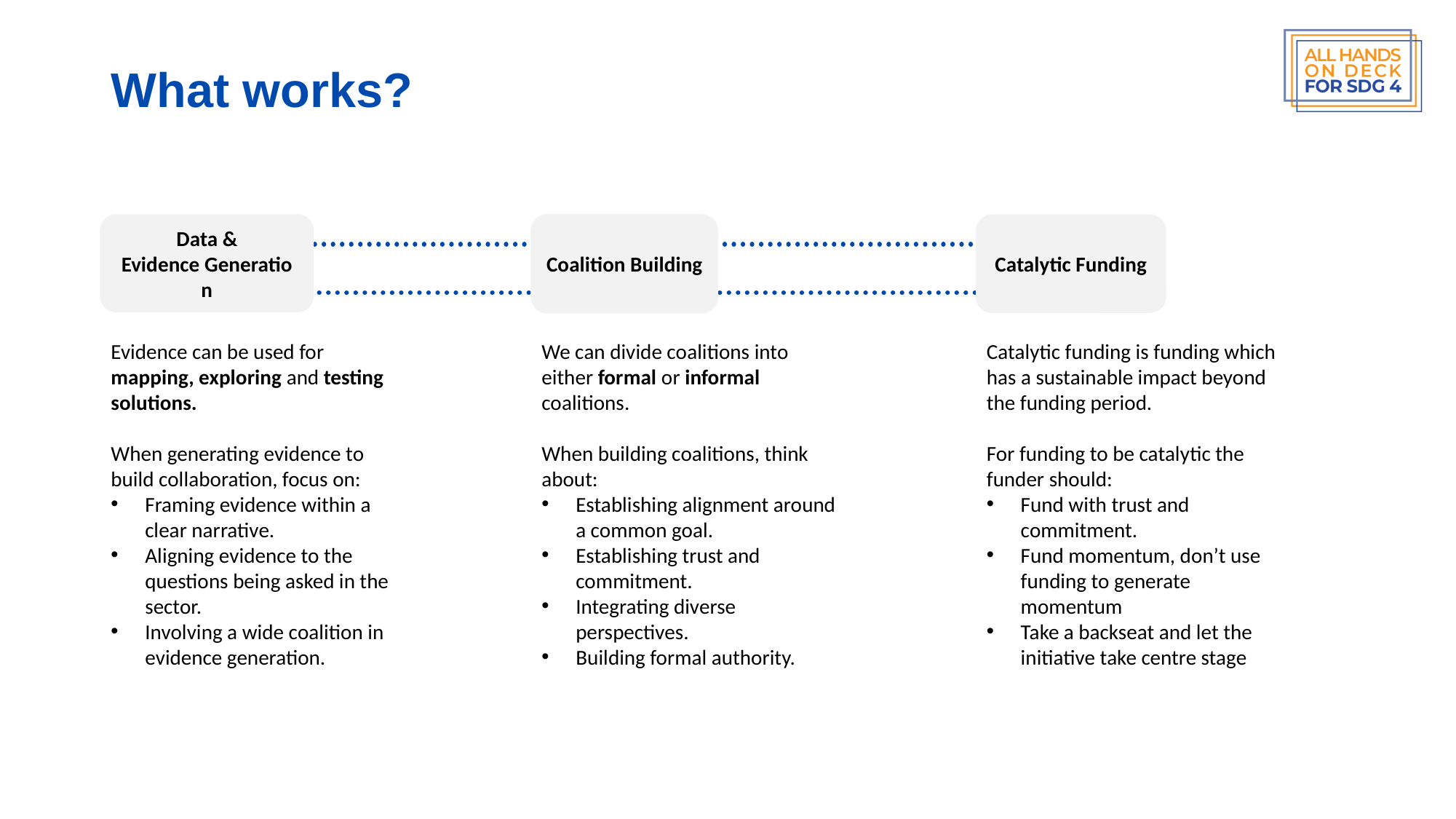

# What works?
Coalition Building
Data & Evidence Generation
Catalytic Funding

Evidence can be used for mapping, exploring and testing solutions.

When generating evidence to build collaboration, focus on:
Framing evidence within a clear narrative.
Aligning evidence to the questions being asked in the sector.
Involving a wide coalition in evidence generation.
We can divide coalitions into either formal or informal coalitions.

When building coalitions, think about:
Establishing alignment around a common goal.
Establishing trust and commitment.
Integrating diverse perspectives.
Building formal authority.
Catalytic funding is funding which has a sustainable impact beyond the funding period.

For funding to be catalytic the funder should:
Fund with trust and commitment.
Fund momentum, don’t use funding to generate momentum
Take a backseat and let the initiative take centre stage